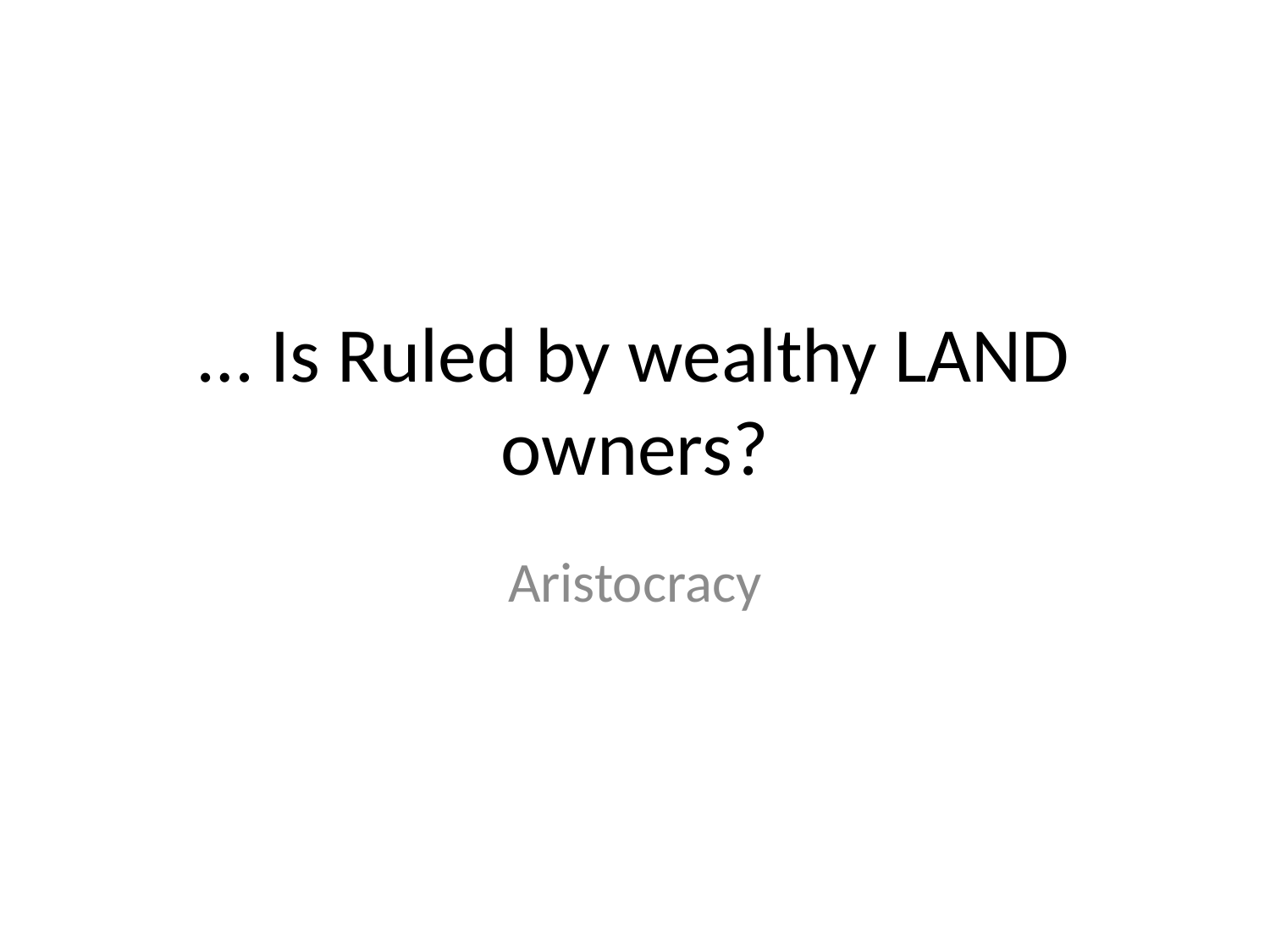

# … Is Ruled by wealthy LAND owners?
Aristocracy